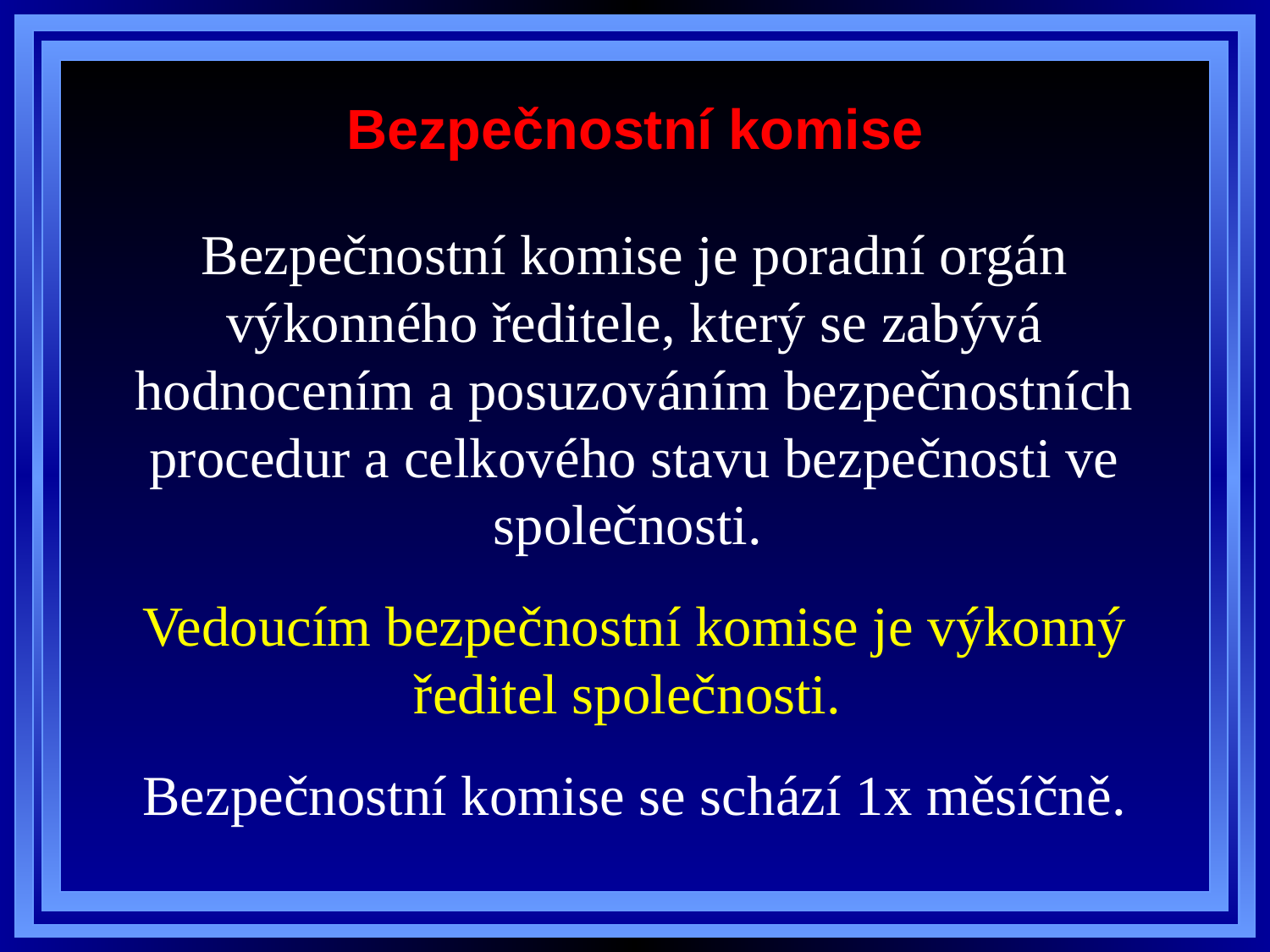

# Bezpečnostní komise
Bezpečnostní komise je poradní orgán výkonného ředitele, který se zabývá hodnocením a posuzováním bezpečnostních procedur a celkového stavu bezpečnosti ve společnosti.

Vedoucím bezpečnostní komise je výkonný ředitel společnosti.

Bezpečnostní komise se schází 1x měsíčně.